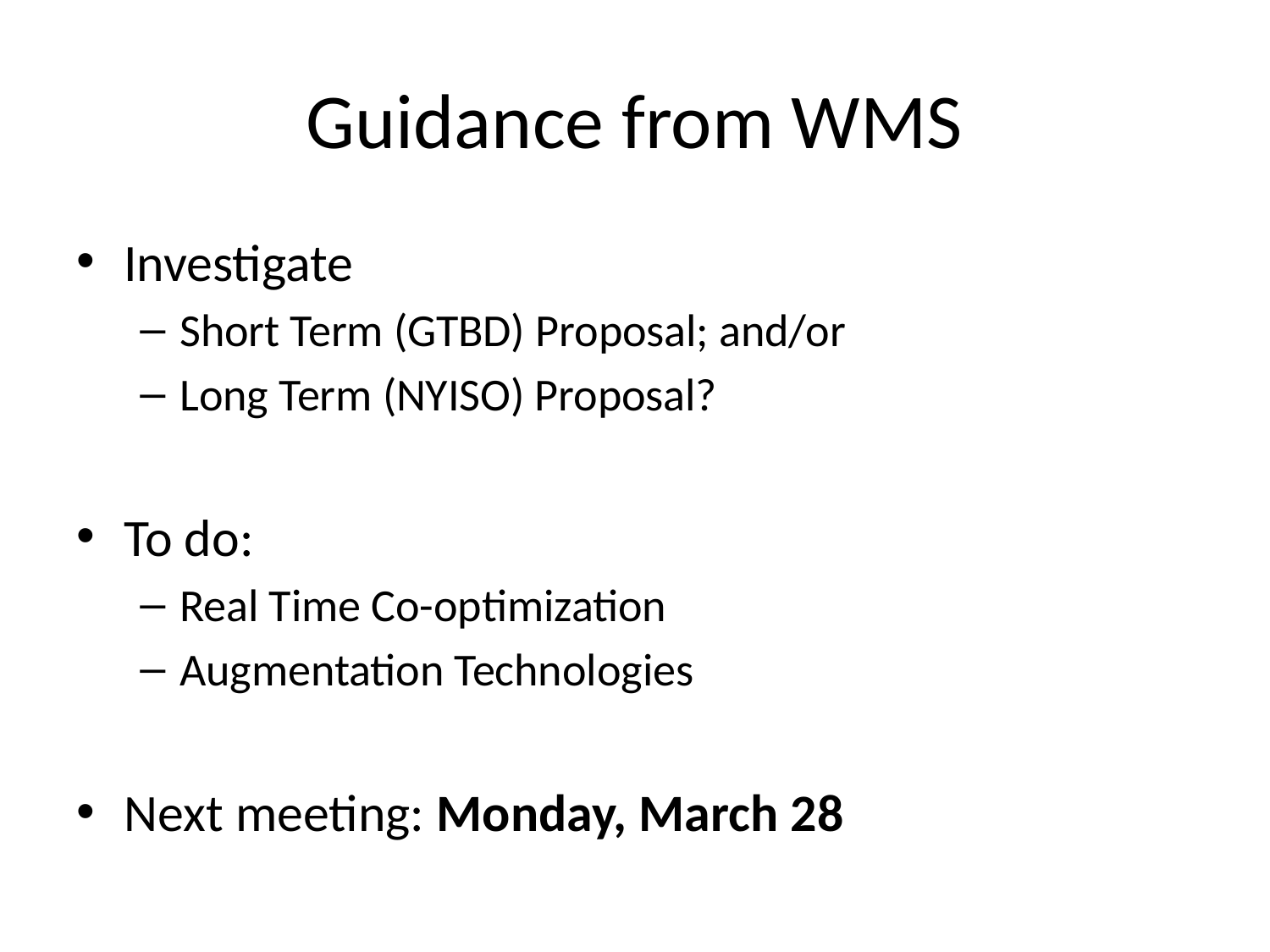

# Guidance from WMS
Investigate
Short Term (GTBD) Proposal; and/or
Long Term (NYISO) Proposal?

To do:
Real Time Co-optimization
Augmentation Technologies

Next meeting: Monday, March 28